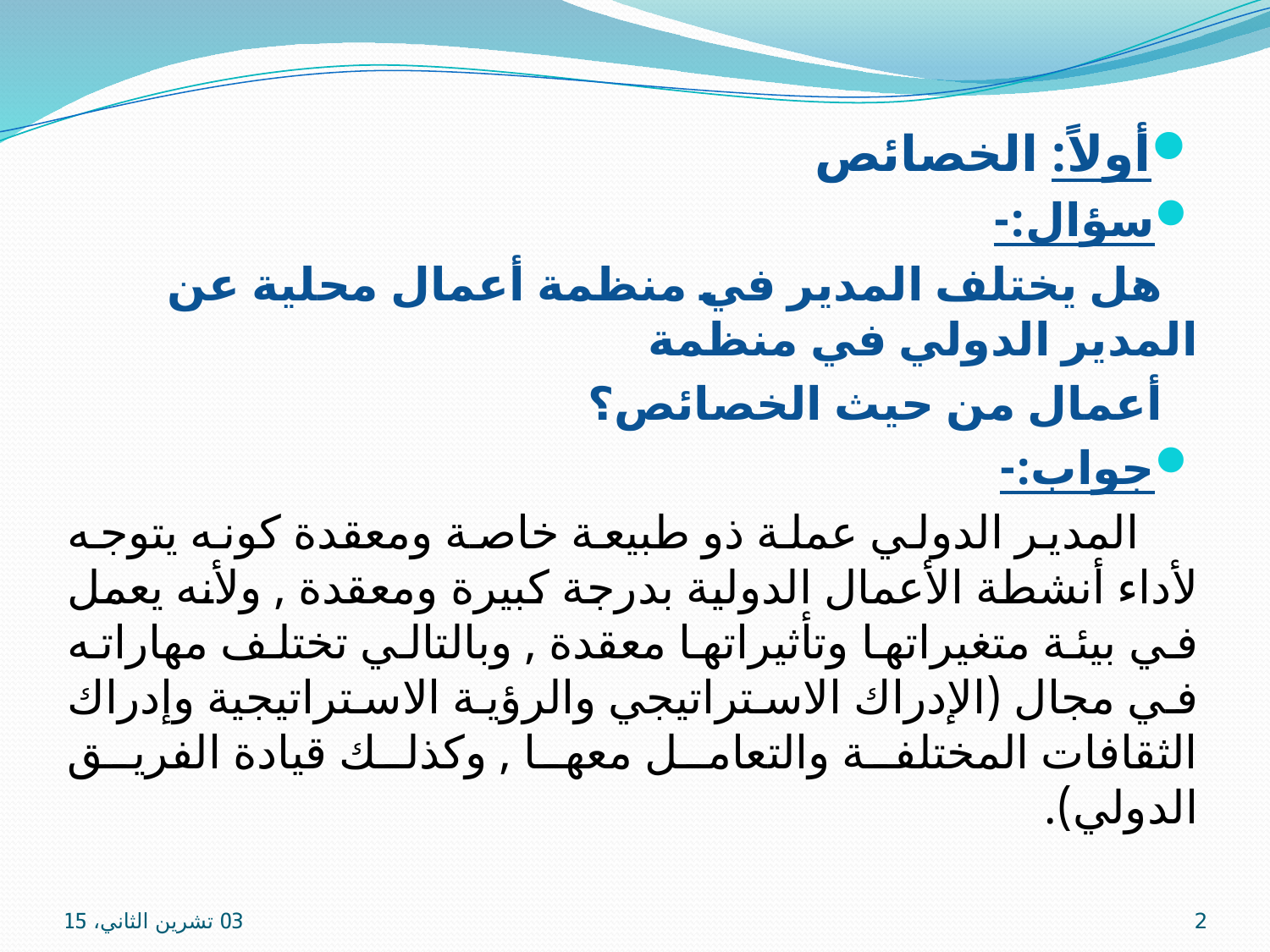

أولاً: الخصائص
سؤال:-
   هل يختلف المدير في منظمة أعمال محلية عن المدير الدولي في منظمة
   أعمال من حيث الخصائص؟
جواب:-
     المدير الدولي عملة ذو طبيعة خاصة ومعقدة كونه يتوجه لأداء أنشطة الأعمال الدولية بدرجة كبيرة ومعقدة , ولأنه يعمل في بيئة متغيراتها وتأثيراتها معقدة , وبالتالي تختلف مهاراته في مجال (الإدراك الاستراتيجي والرؤية الاستراتيجية وإدراك الثقافات المختلفة والتعامل معها , وكذلك قيادة الفريق الدولي).
03 تشرين الثاني، 15
2